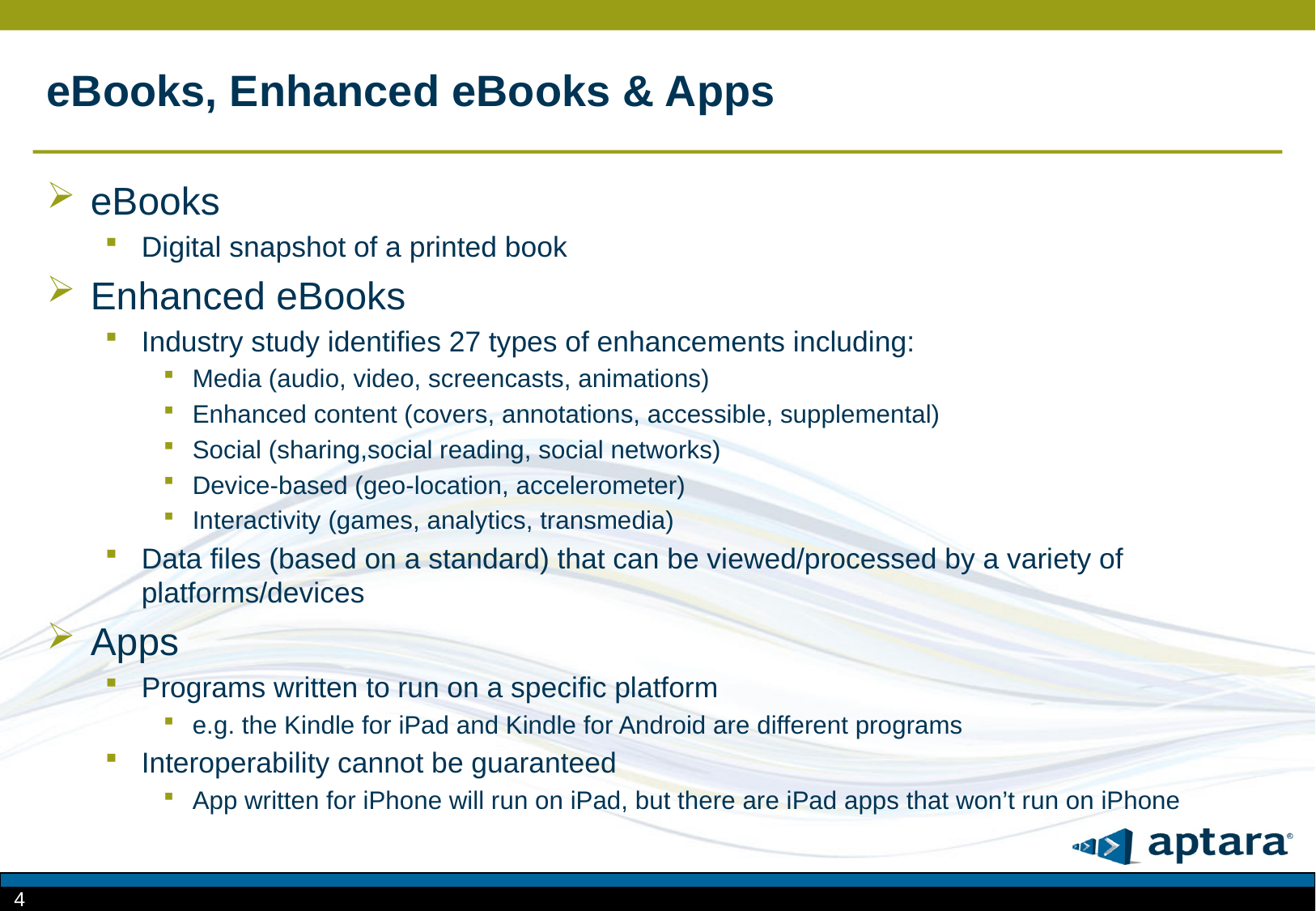

# eBooks, Enhanced eBooks & Apps
eBooks
Digital snapshot of a printed book
Enhanced eBooks
Industry study identifies 27 types of enhancements including:
Media (audio, video, screencasts, animations)
Enhanced content (covers, annotations, accessible, supplemental)
Social (sharing,social reading, social networks)
Device-based (geo-location, accelerometer)
Interactivity (games, analytics, transmedia)
Data files (based on a standard) that can be viewed/processed by a variety of platforms/devices
Apps
Programs written to run on a specific platform
e.g. the Kindle for iPad and Kindle for Android are different programs
Interoperability cannot be guaranteed
App written for iPhone will run on iPad, but there are iPad apps that won’t run on iPhone

4